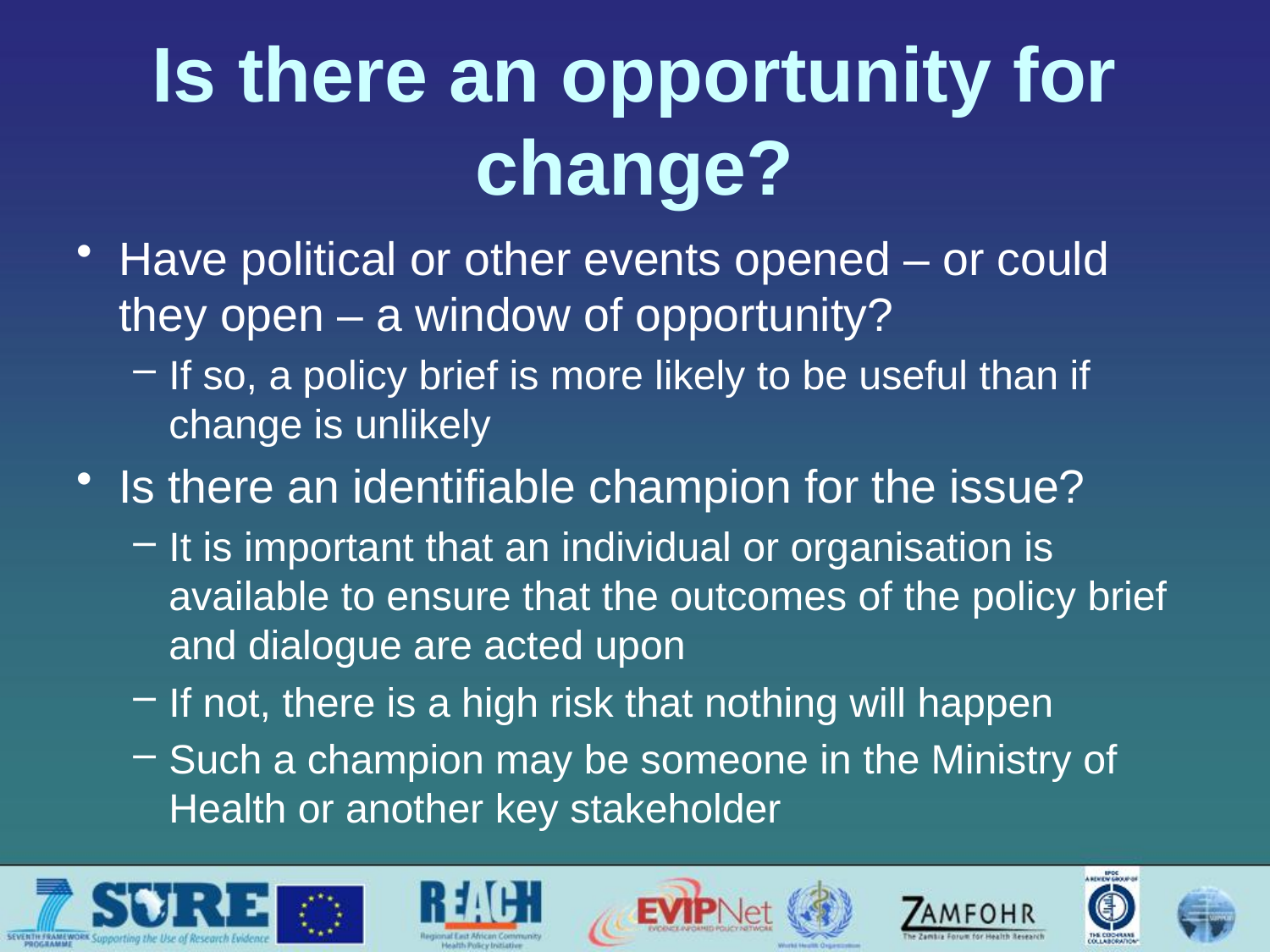

# Is there an opportunity for change?
Have political or other events opened – or could they open – a window of opportunity?
If so, a policy brief is more likely to be useful than if change is unlikely
Is there an identifiable champion for the issue?
It is important that an individual or organisation is available to ensure that the outcomes of the policy brief and dialogue are acted upon
If not, there is a high risk that nothing will happen
Such a champion may be someone in the Ministry of Health or another key stakeholder